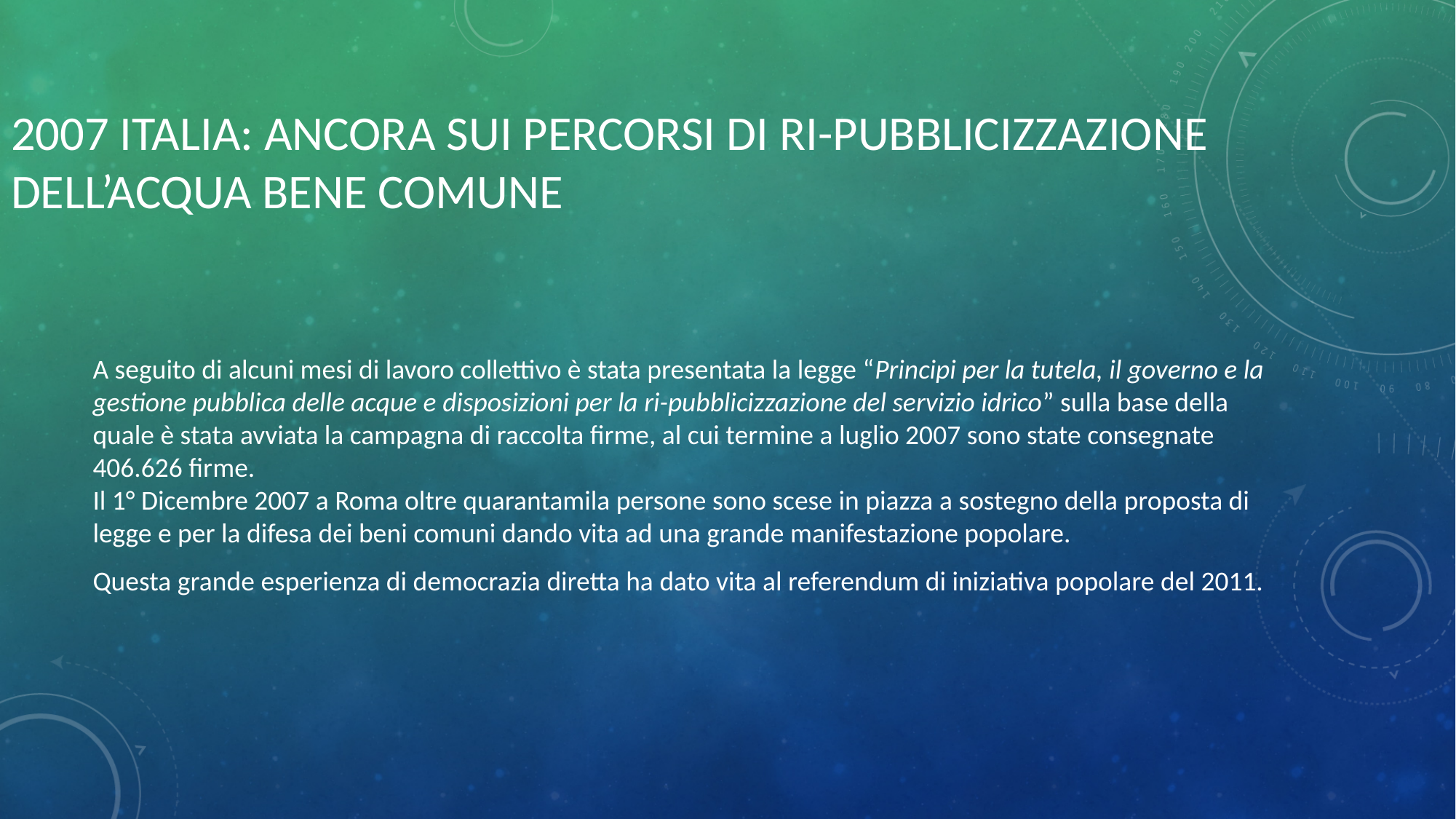

# 2007 Italia: ancora sui percorsi di RI-pubblicizzazione dell’acqua bene comune
A seguito di alcuni mesi di lavoro collettivo è stata presentata la legge “Principi per la tutela, il governo e la gestione pubblica delle acque e disposizioni per la ri-pubblicizzazione del servizio idrico” sulla base della quale è stata avviata la campagna di raccolta firme, al cui termine a luglio 2007 sono state consegnate 406.626 firme.
Il 1° Dicembre 2007 a Roma oltre quarantamila persone sono scese in piazza a sostegno della proposta di legge e per la difesa dei beni comuni dando vita ad una grande manifestazione popolare.
Questa grande esperienza di democrazia diretta ha dato vita al referendum di iniziativa popolare del 2011.